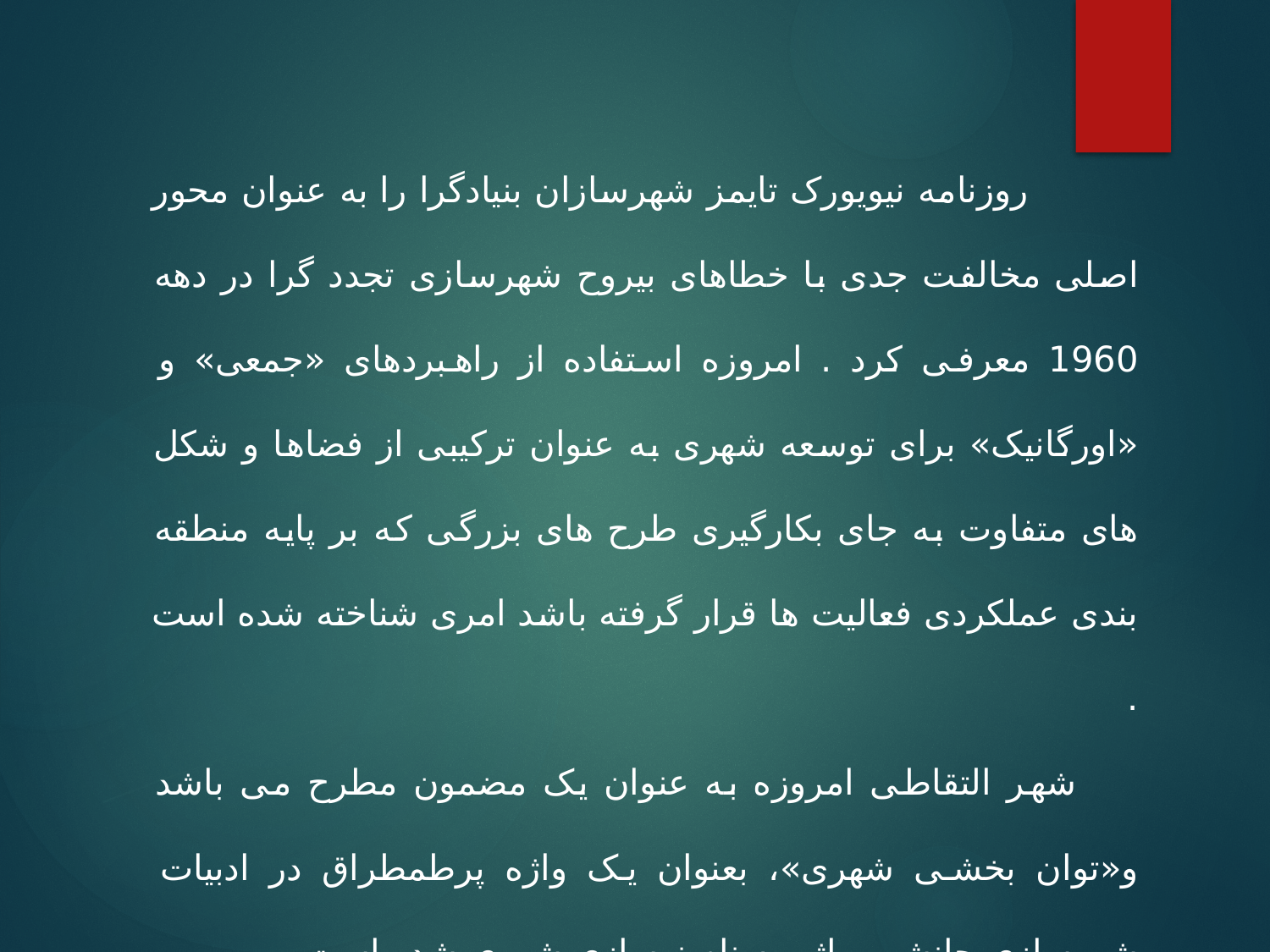

روزنامه نیویورک تایمز شهرسازان بنیادگرا را به عنوان محور اصلی مخالفت جدی با خطاهای بیروح شهرسازی تجدد گرا در دهه 1960 معرفی کرد . امروزه استفاده از راهبردهای «جمعی» و «اورگانیک» برای توسعه شهری به عنوان ترکیبی از فضاها و شکل های متفاوت به جای بکارگیری طرح های بزرگی که بر پایه منطقه بندی عملکردی فعالیت ها قرار گرفته باشد امری شناخته شده است .
    شهر التقاطی امروزه به عنوان یک مضمون مطرح می باشد و«توان بخشی شهری»، بعنوان یک واژه پرطمطراق در ادبیات شهرسازی جانشین واژه به نام نوسازی شهری شده است.
     مک هیل معتقد است که داستان های فراتجدد دارای این مشخصه است که از حیطه «معرفت شناسی»، به «حیطه هستی شناسی»تغییر وضعیت داده است .